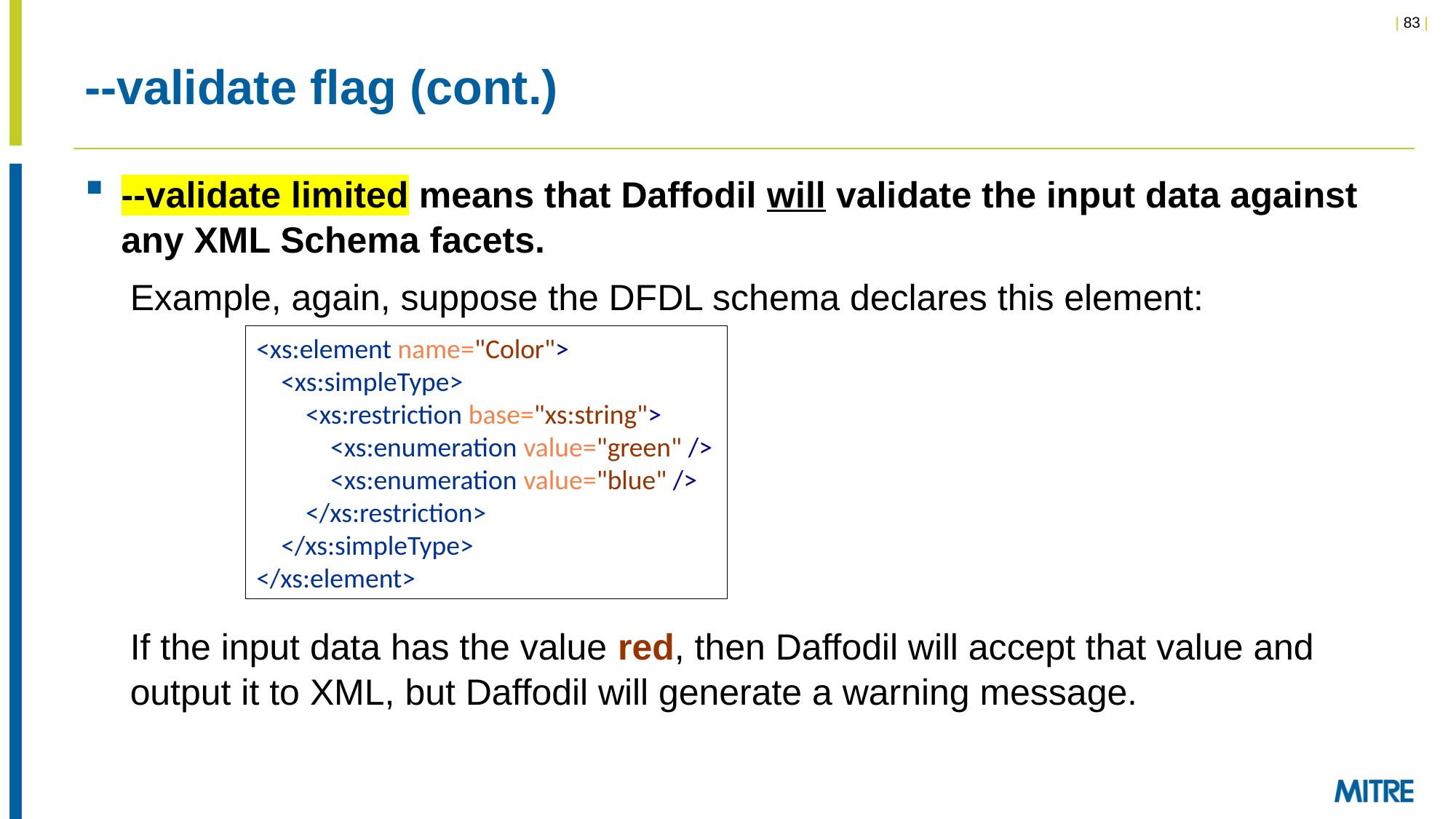

# --validate flag (cont.)
--validate limited means that Daffodil will validate the input data against any XML Schema facets.
Example, again, suppose the DFDL schema declares this element:
<xs:element name="Color">
    <xs:simpleType>
        <xs:restriction base="xs:string">
            <xs:enumeration value="green" />
            <xs:enumeration value="blue" />
        </xs:restriction>
    </xs:simpleType>
</xs:element>
If the input data has the value red, then Daffodil will accept that value and output it to XML, but Daffodil will generate a warning message.